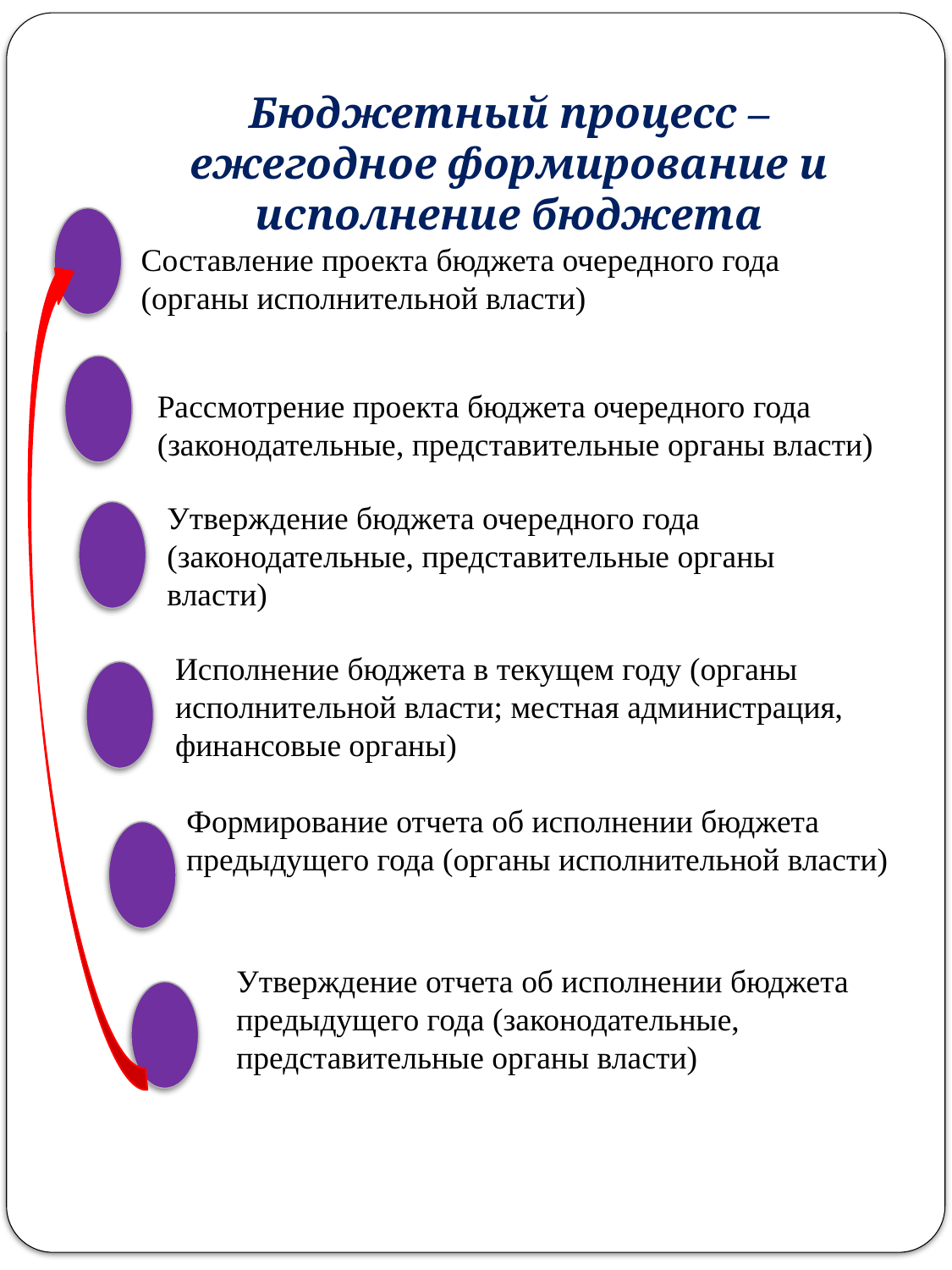

Бюджетный процесс – ежегодное формирование и исполнение бюджета

Составление проекта бюджета очередного года (органы исполнительной власти)

Рассмотрение проекта бюджета очередного года (законодательные, представительные органы власти)

Утверждение бюджета очередного года (законодательные, представительные органы власти)

Исполнение бюджета в текущем году (органы исполнительной власти; местная администрация, финансовые органы)

Формирование отчета об исполнении бюджета предыдущего года (органы исполнительной власти)

Утверждение отчета об исполнении бюджета предыдущего года (законодательные, представительные органы власти)